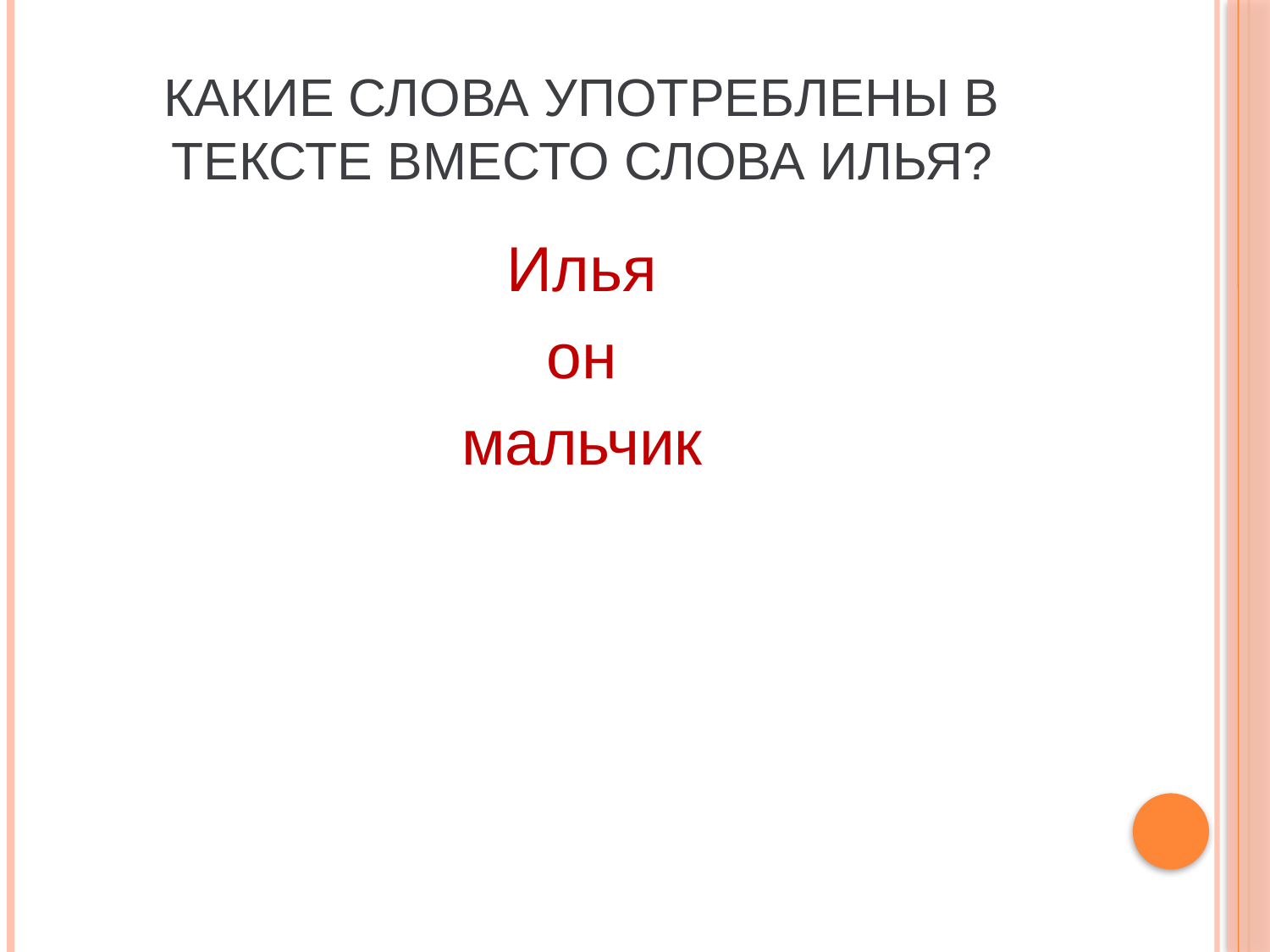

# Какие слова употреблены в тексте вместо слова Илья?
Илья
он
мальчик